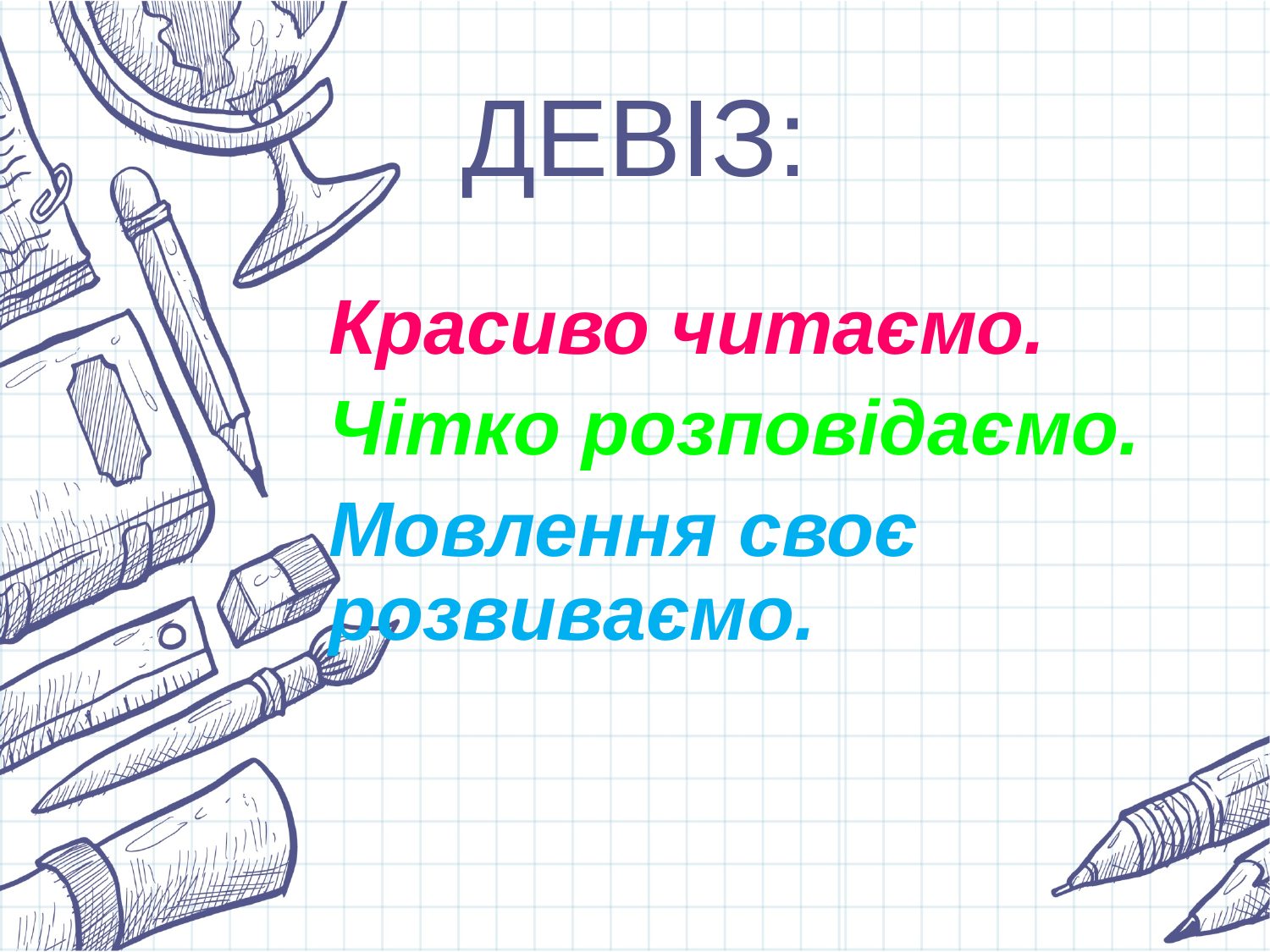

# ДЕВІЗ:
Красиво читаємо.
Чітко розповідаємо.
Мовлення своє розвиваємо.